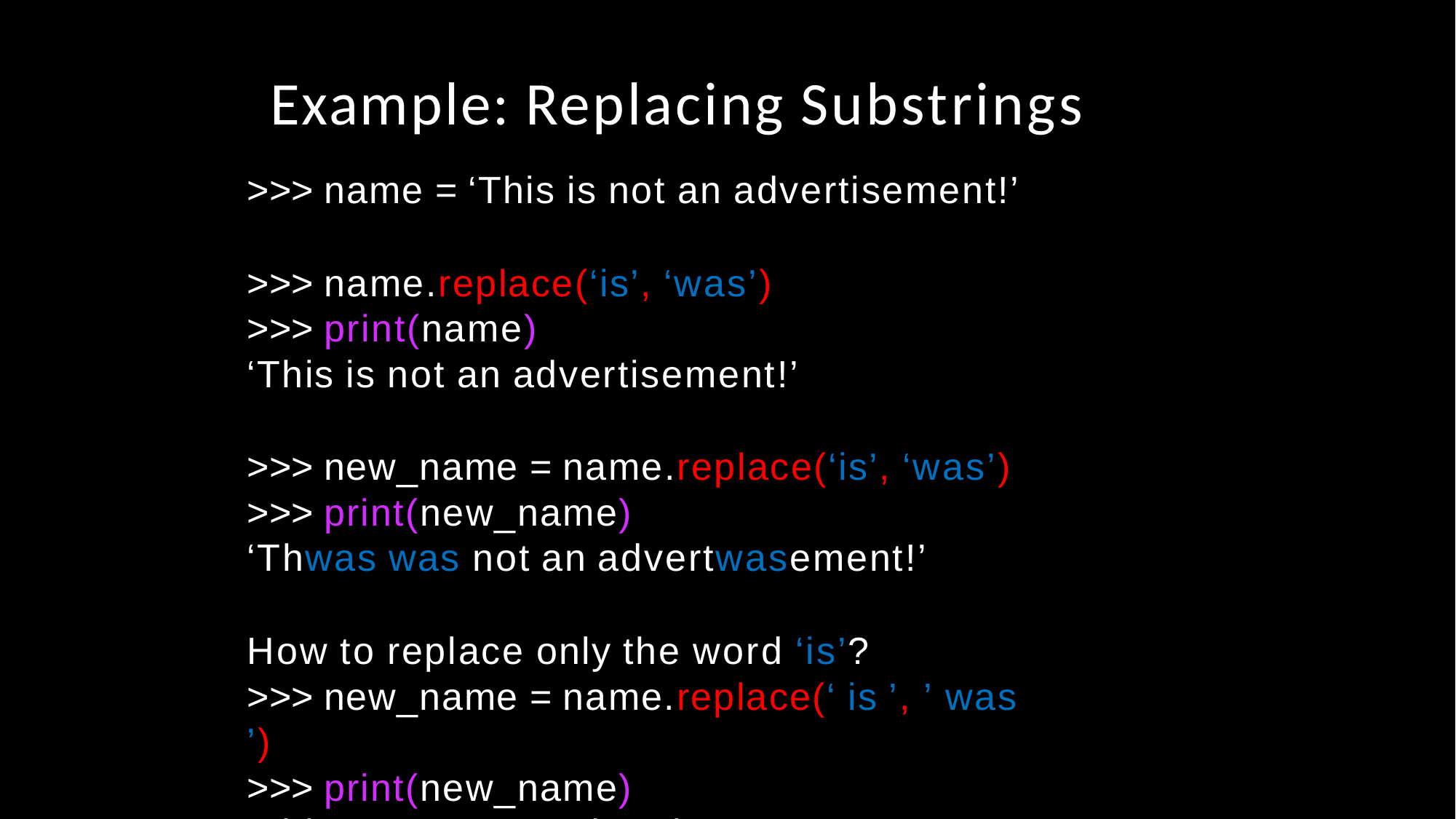

# Example: Replacing Substrings
>>> name = ‘This is not an advertisement!’

>>> name.replace(‘is’, ‘was’)
>>> print(name)
‘This is not an advertisement!’

>>> new_name = name.replace(‘is’, ‘was’)
>>> print(new_name)
‘Thwas was not an advertwasement!’

How to replace only the word ‘is’?
>>> new_name = name.replace(‘ is ’, ’ was ’)
>>> print(new_name)
‘This was not an advertisement!’